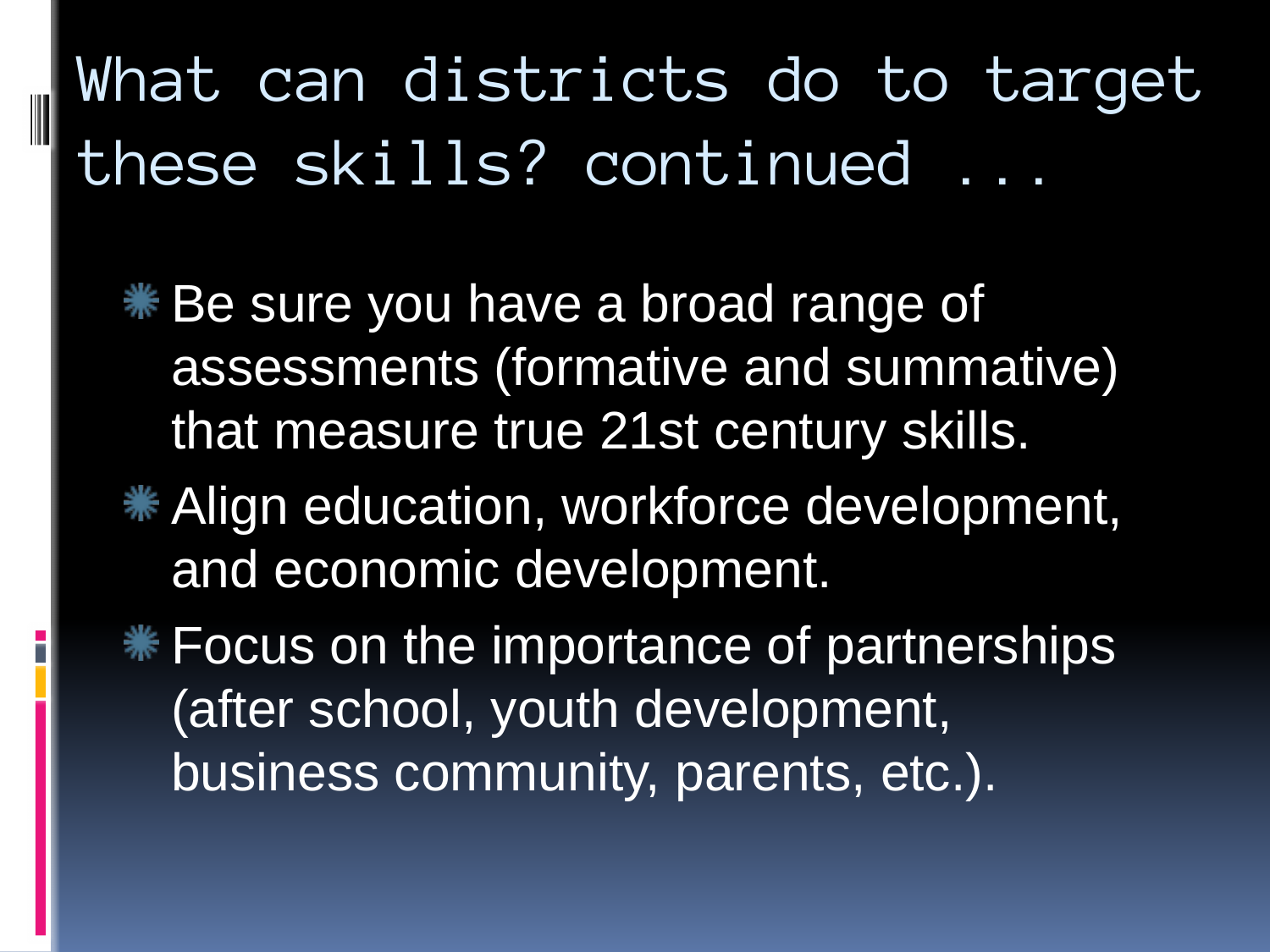

# What can districts do to target these skills? continued ...
Be sure you have a broad range of assessments (formative and summative) that measure true 21st century skills.
Align education, workforce development, and economic development.
Focus on the importance of partnerships (after school, youth development, business community, parents, etc.).